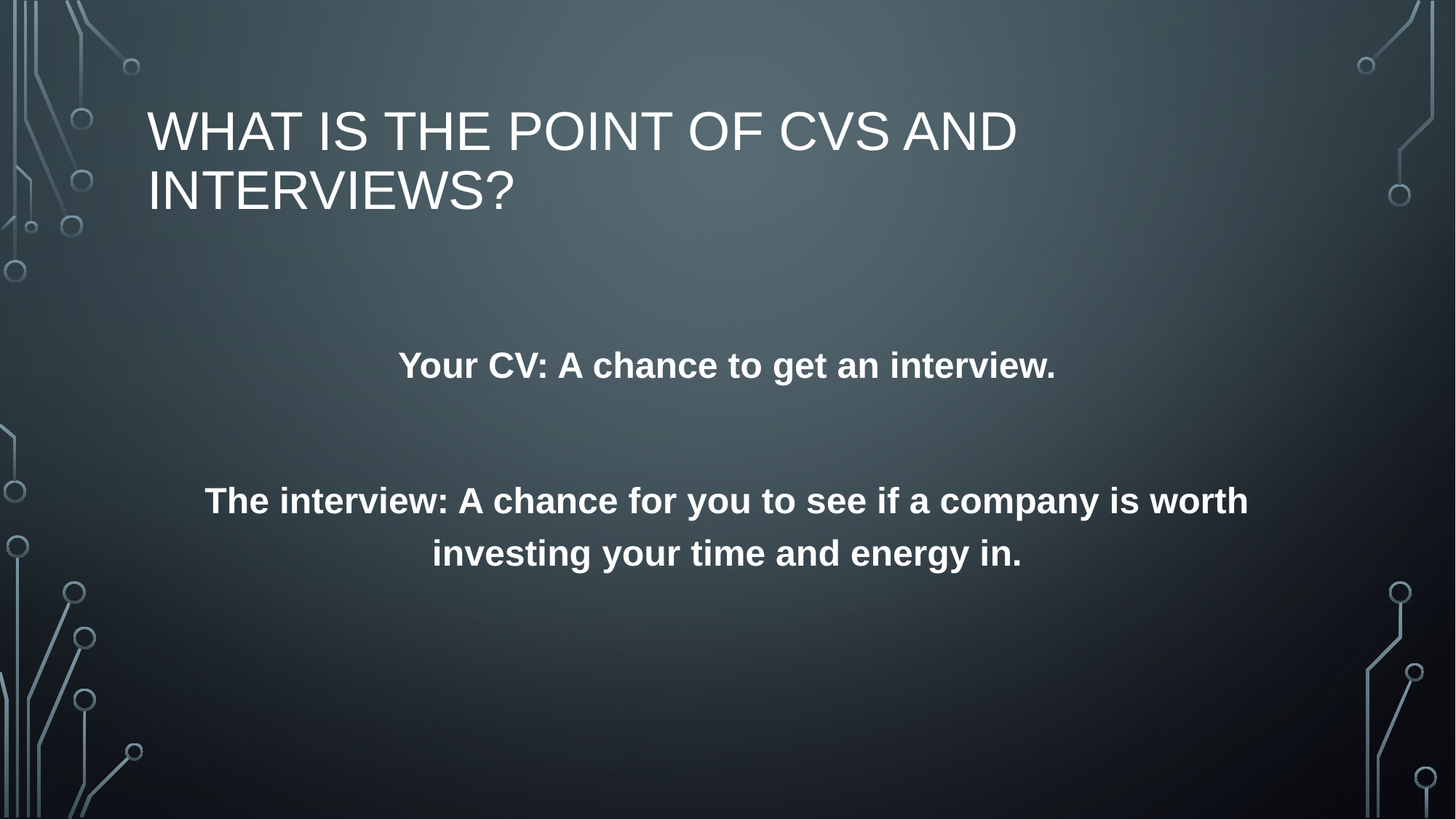

# What is the point of CVs and interviews?

Your CV: A chance to get an interview.

The interview: A chance for you to see if a company is worth investing your time and energy in.